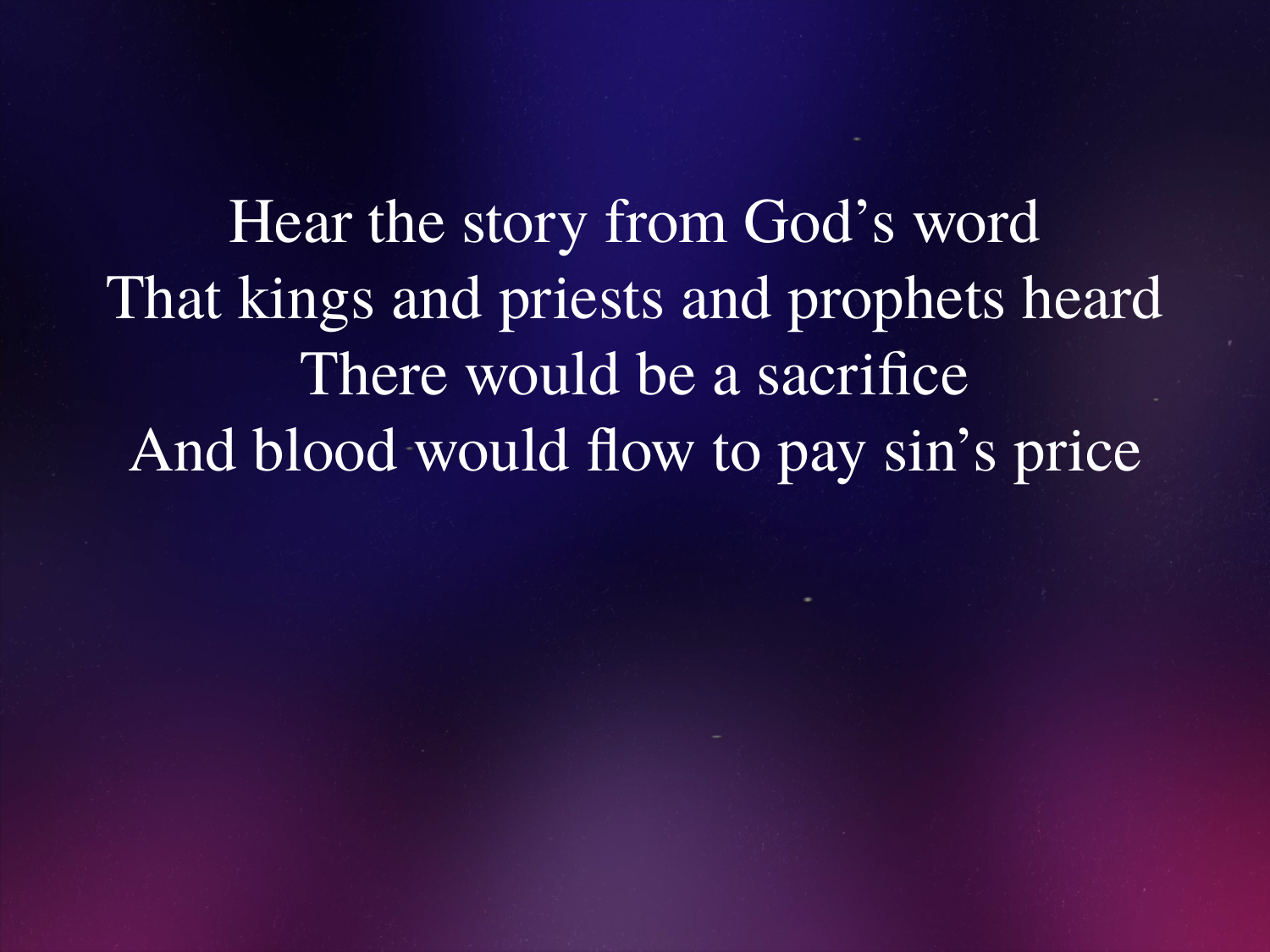

# Hear the story from God’s word That kings and priests and prophets heard There would be a sacrifice And blood would flow to pay sin’s price